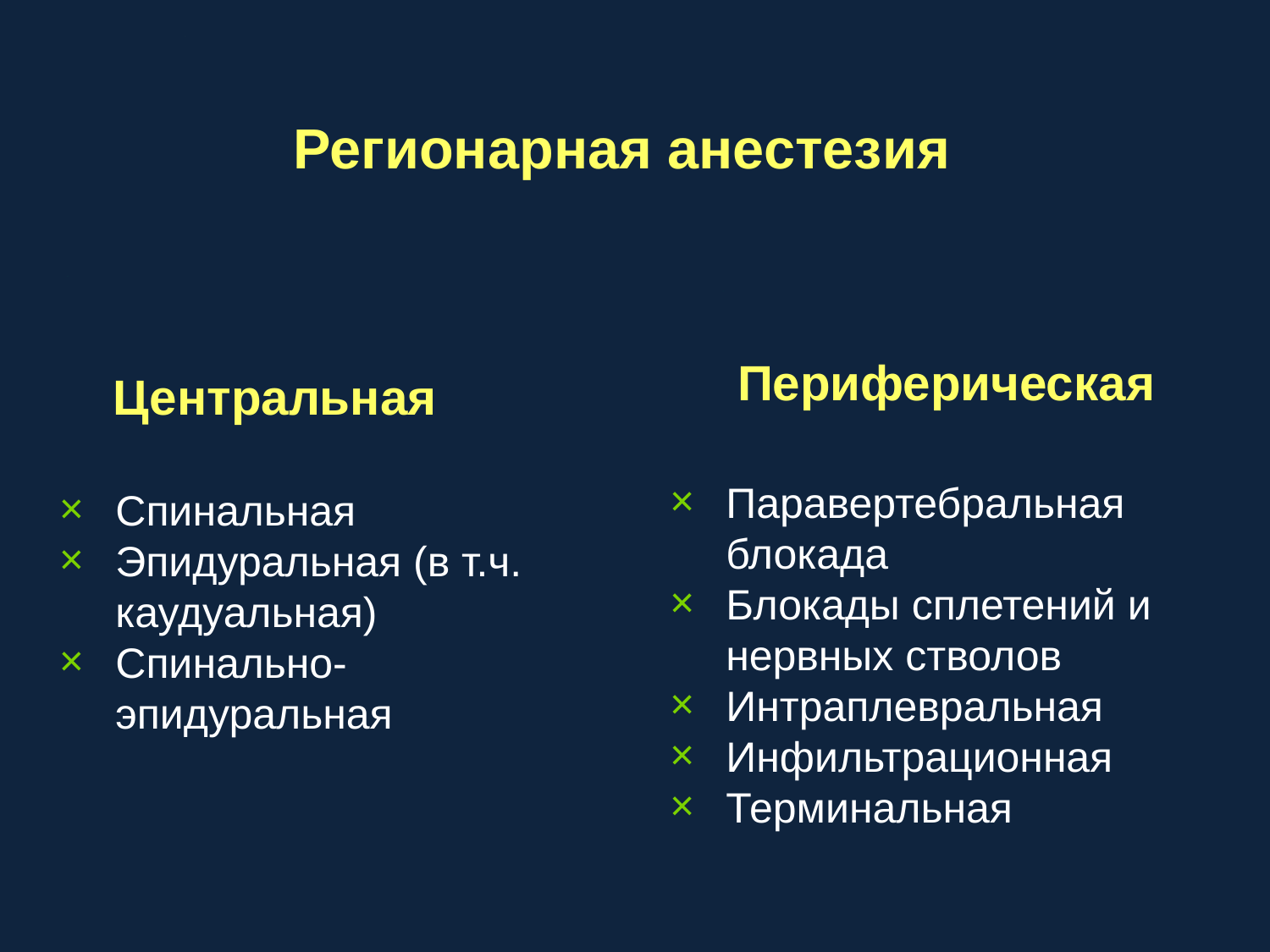

Регионарная анестезия
          Центральная
Периферическая
Паравертебральная блокада
Блокады сплетений и нервных стволов
Интраплевральная
Инфильтрационная
Терминальная
Спинальная
Эпидуральная (в т.ч. каудуальная)
Спинально-эпидуральная